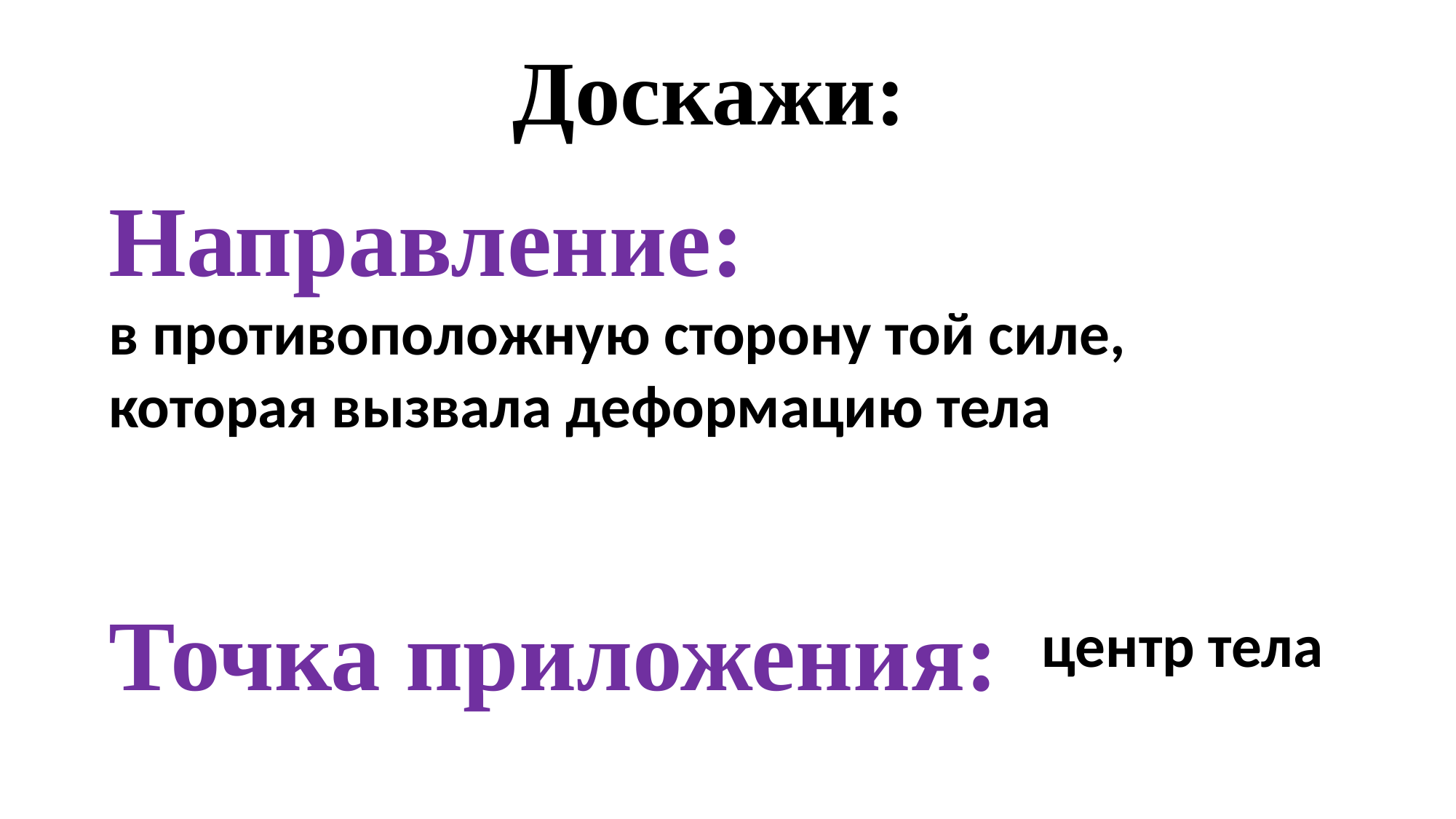

Доскажи:
Направление:

Точка приложения:
в противоположную сторону той силе, которая вызвала деформацию тела
центр тела